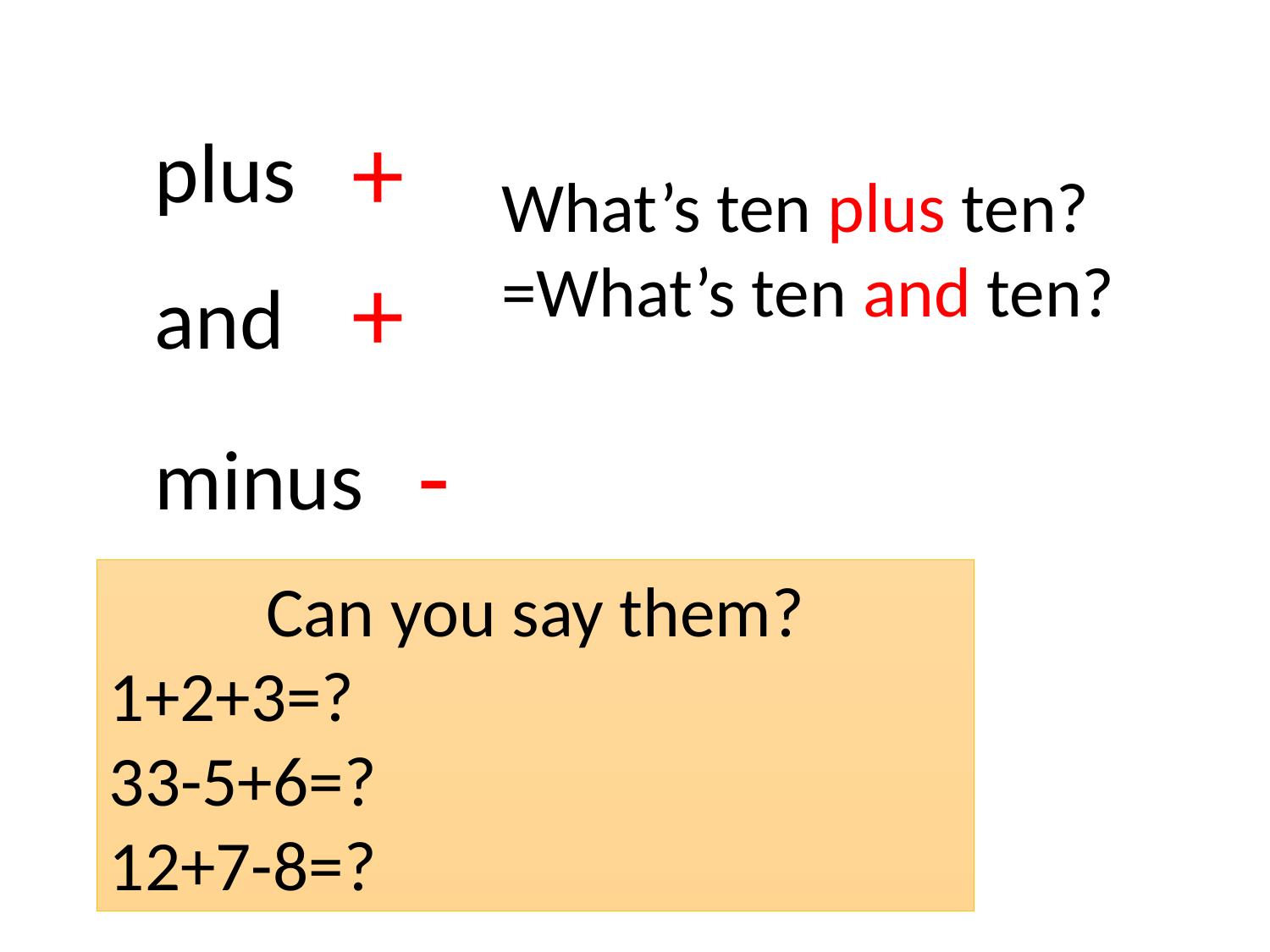

+
plus
What’s ten plus ten?
=What’s ten and ten?
+
and
-
minus
Can you say them?
1+2+3=?
33-5+6=?
12+7-8=?